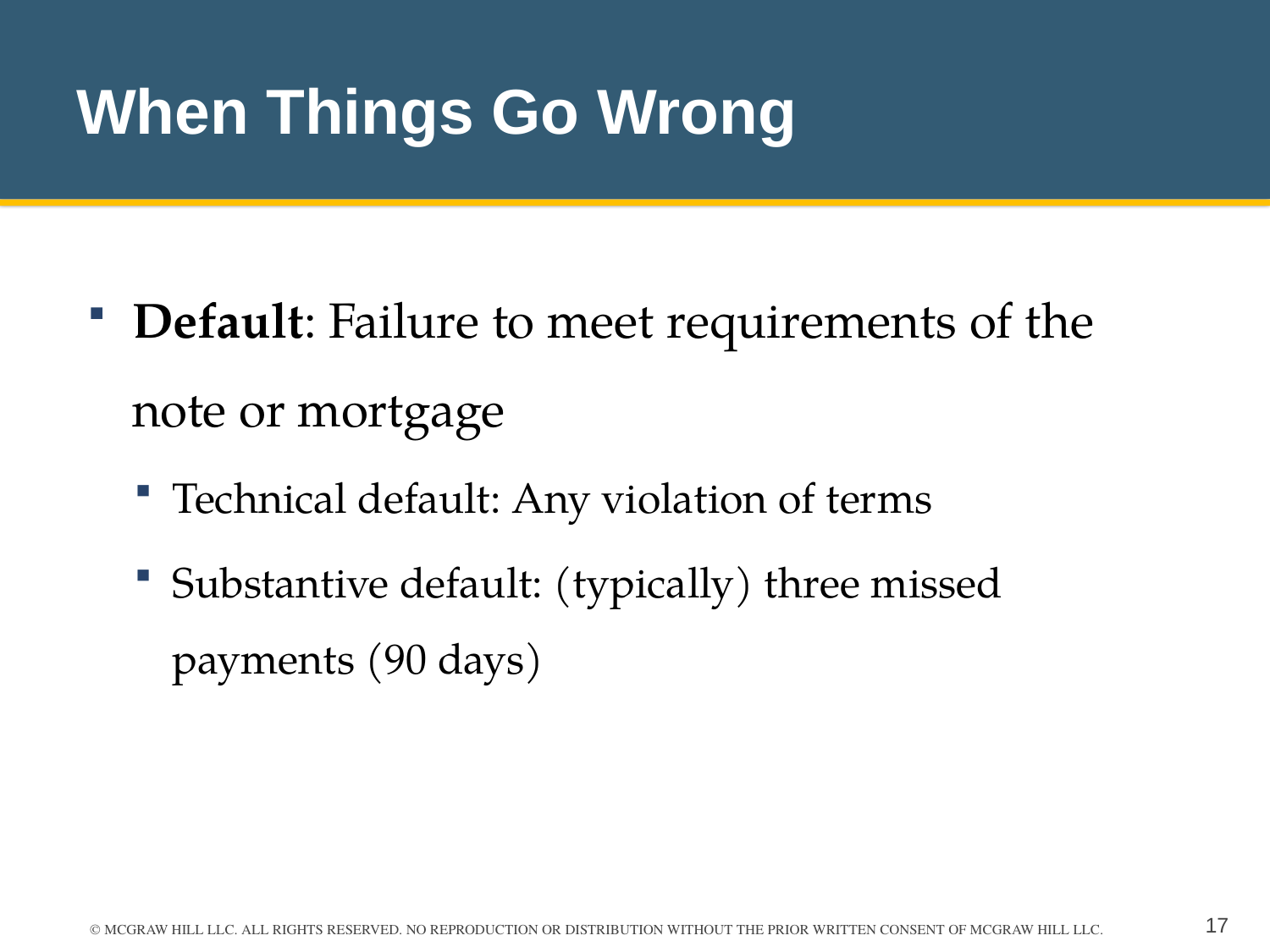

# When Things Go Wrong
Default: Failure to meet requirements of the note or mortgage
Technical default: Any violation of terms
Substantive default: (typically) three missed payments (90 days)
© MCGRAW HILL LLC. ALL RIGHTS RESERVED. NO REPRODUCTION OR DISTRIBUTION WITHOUT THE PRIOR WRITTEN CONSENT OF MCGRAW HILL LLC.
17